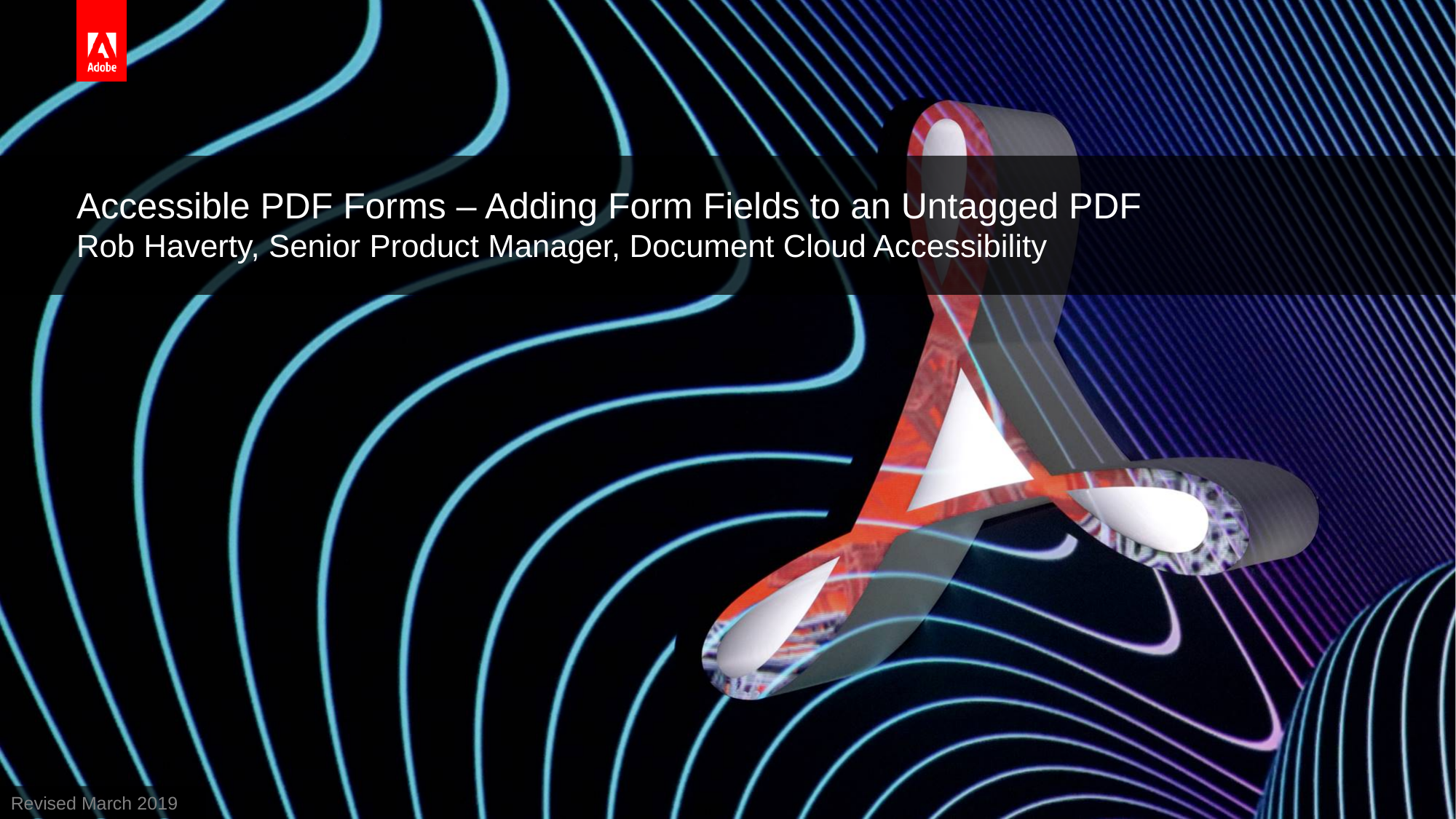

# Accessible PDF Forms – Adding Form Fields to an Untagged PDF
Rob Haverty, Senior Product Manager, Document Cloud Accessibility
Revised March 2019